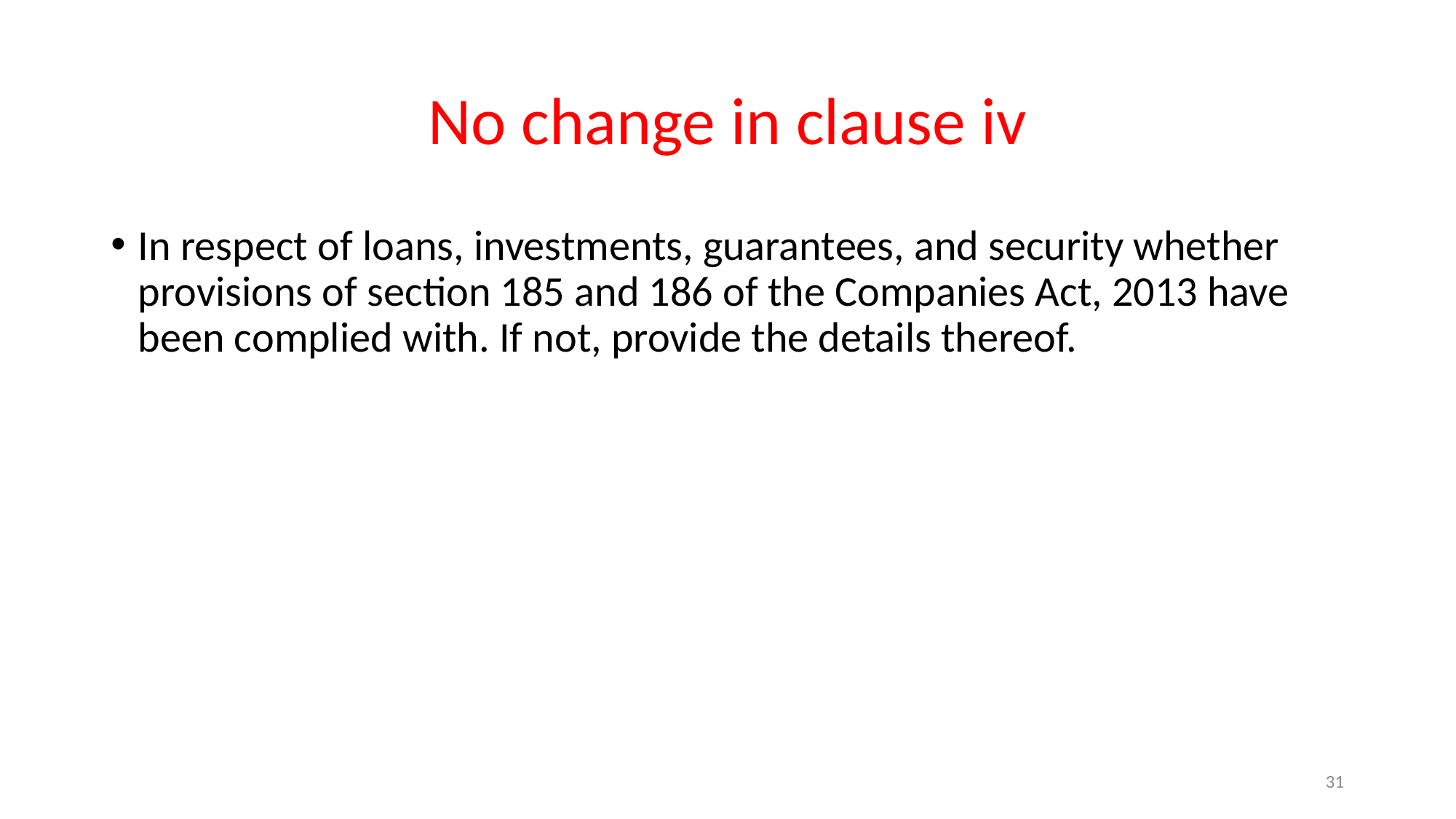

# No change in clause iv
In respect of loans, investments, guarantees, and security whether provisions of section 185 and 186 of the Companies Act, 2013 have been complied with. If not, provide the details thereof.
31